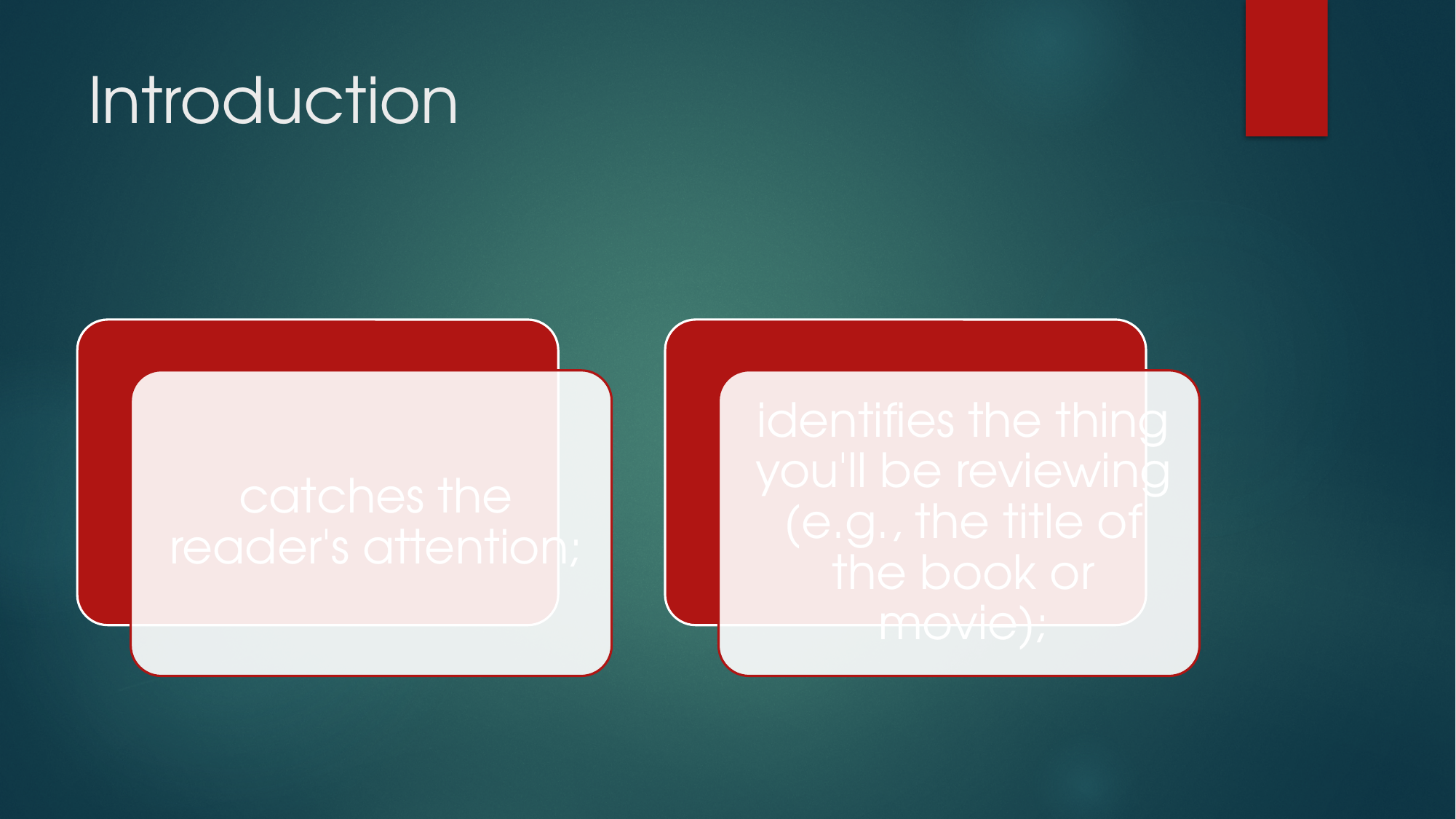

# Introduction
catches the reader's attention;
identifies the thing you'll be reviewing (e.g., the title of the book or movie);